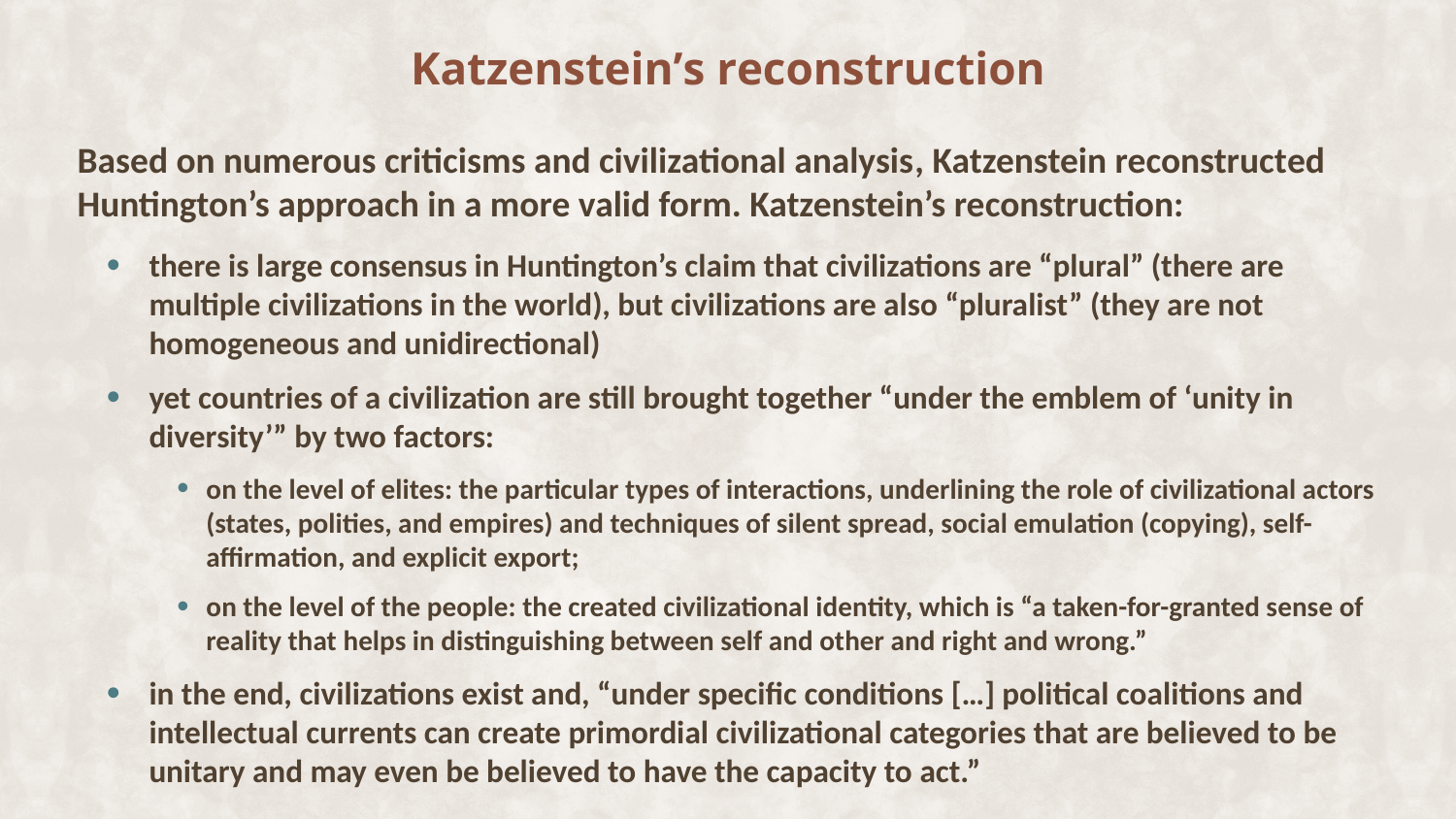

Katzenstein’s reconstruction
Based on numerous criticisms and civilizational analysis, Katzenstein reconstructed Huntington’s approach in a more valid form. Katzenstein’s reconstruction:
there is large consensus in Huntington’s claim that civilizations are “plural” (there are multiple civilizations in the world), but civilizations are also “pluralist” (they are not homogeneous and unidirectional)
yet countries of a civilization are still brought together “under the emblem of ‘unity in diversity’” by two factors:
on the level of elites: the particular types of interactions, underlining the role of civilizational actors (states, polities, and empires) and techniques of silent spread, social emulation (copying), self-affirmation, and explicit export;
on the level of the people: the created civilizational identity, which is “a taken-for-granted sense of reality that helps in distinguishing between self and other and right and wrong.”
in the end, civilizations exist and, “under specific conditions […] political coalitions and intellectual currents can create primordial civilizational categories that are believed to be unitary and may even be believed to have the capacity to act.”